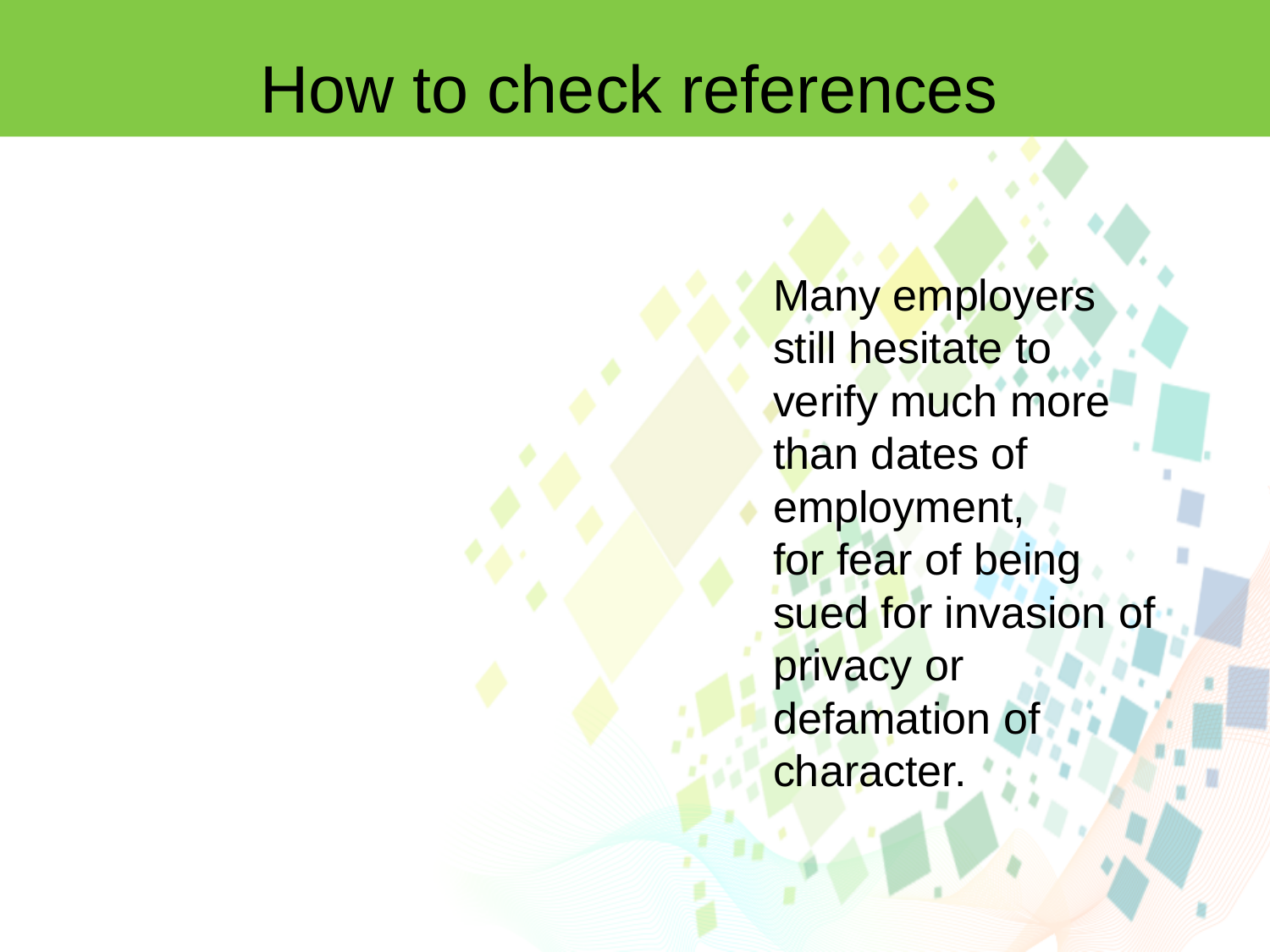

How to check references
Many employers still hesitate to verify much more than dates of employment,
for fear of being sued for invasion of privacy or defamation of character.